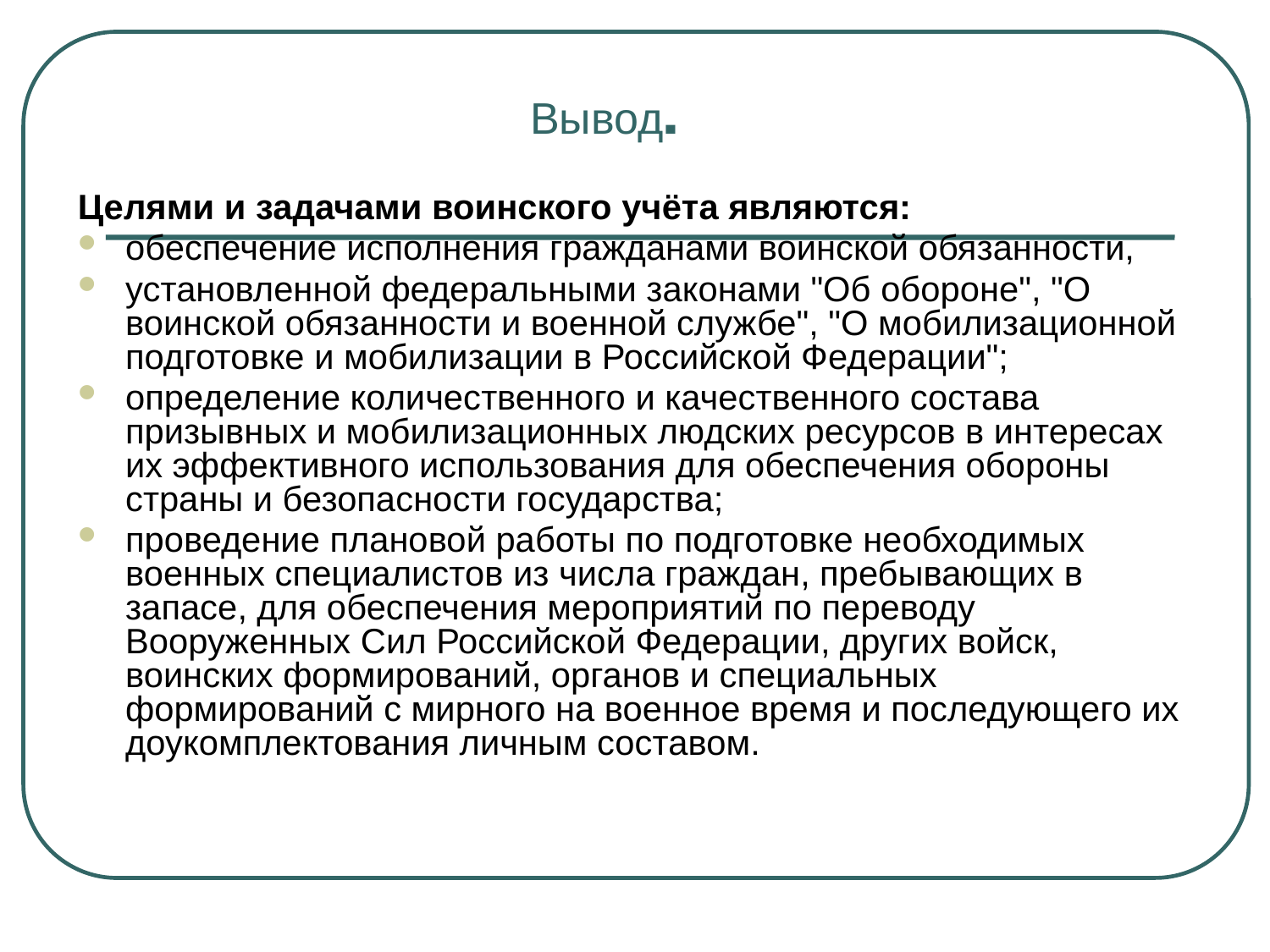

# Вывод.
Целями и задачами воинского учёта являются:
обеспечение исполнения гражданами воинской обязанности,
установленной федеральными законами "Об обороне", "О воинской обязанности и военной службе", "О мобилизационной подготовке и мобилизации в Российской Федерации";
определение количественного и качественного состава призывных и мобилизационных людских ресурсов в интересах их эффективного использования для обеспечения обороны страны и безопасности государства;
проведение плановой работы по подготовке необходимых военных специалистов из числа граждан, пребывающих в запасе, для обеспечения мероприятий по переводу Вооруженных Сил Российской Федерации, других войск, воинских формирований, органов и специальных формирований с мирного на военное время и последующего их доукомплектования личным составом.